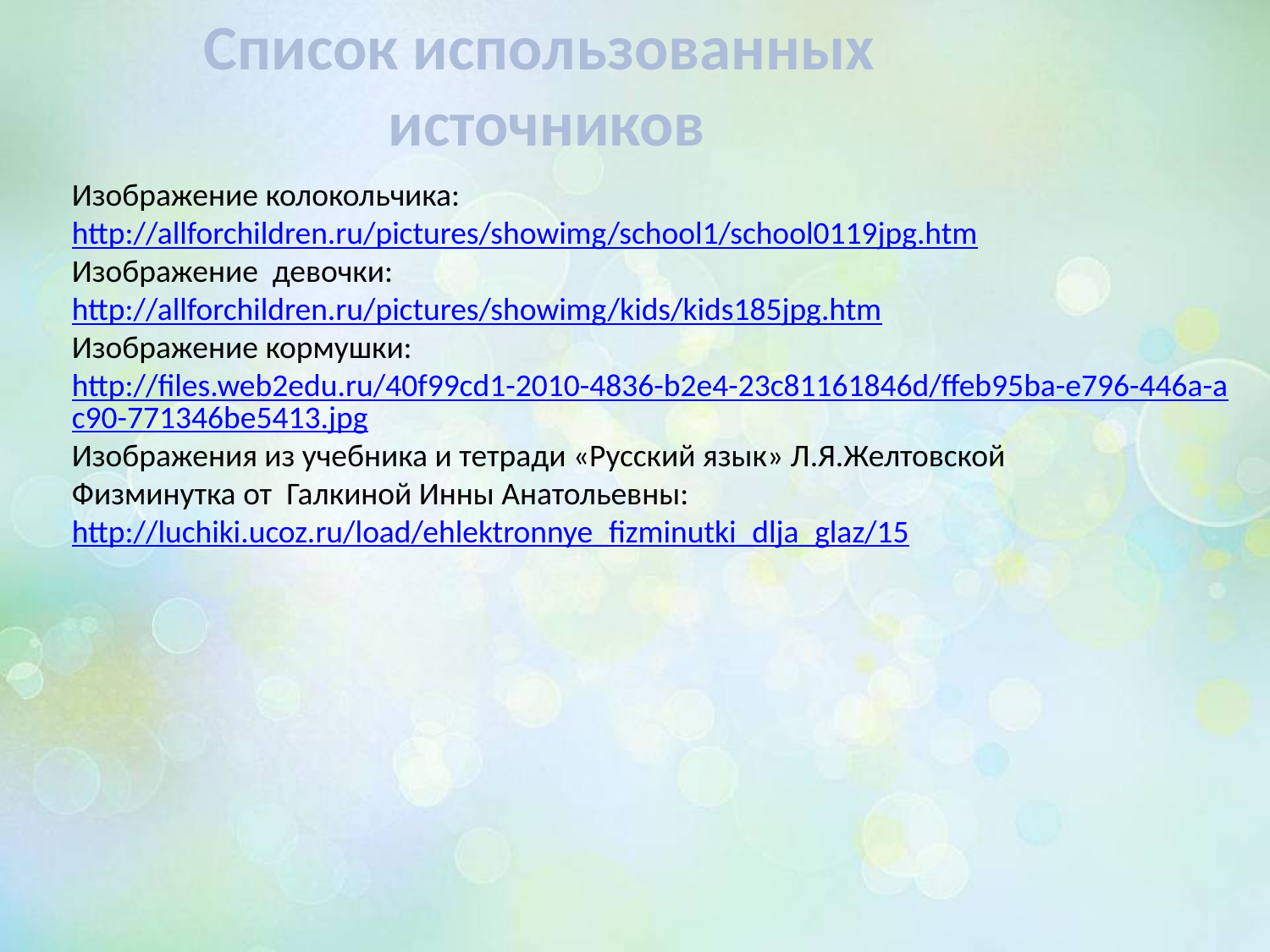

Список использованных
источников

Изображение колокольчика:
http://allforchildren.ru/pictures/showimg/school1/school0119jpg.htm
Изображение  девочки:
http://allforchildren.ru/pictures/showimg/kids/kids185jpg.htm
Изображение кормушки:
http://files.web2edu.ru/40f99cd1-2010-4836-b2e4-23c81161846d/ffeb95ba-e796-446a-ac90-771346be5413.jpg
Изображения из учебника и тетради «Русский язык» Л.Я.Желтовской
Физминутка от  Галкиной Инны Анатольевны:
http://luchiki.ucoz.ru/load/ehlektronnye_fizminutki_dlja_glaz/15